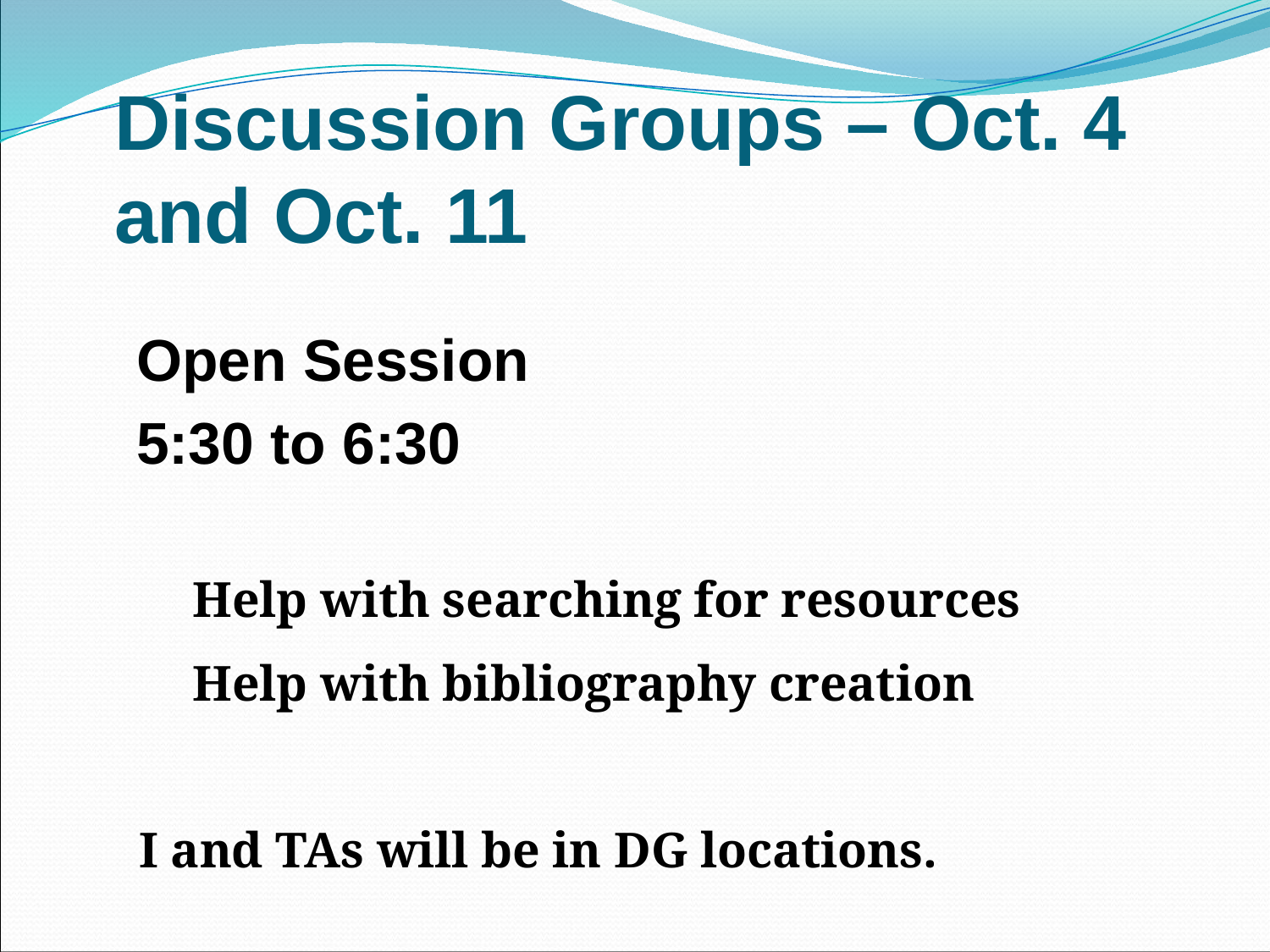

# Discussion Groups – Oct. 4 and Oct. 11
Open Session
5:30 to 6:30

Help with searching for resources
Help with bibliography creation

I and TAs will be in DG locations.